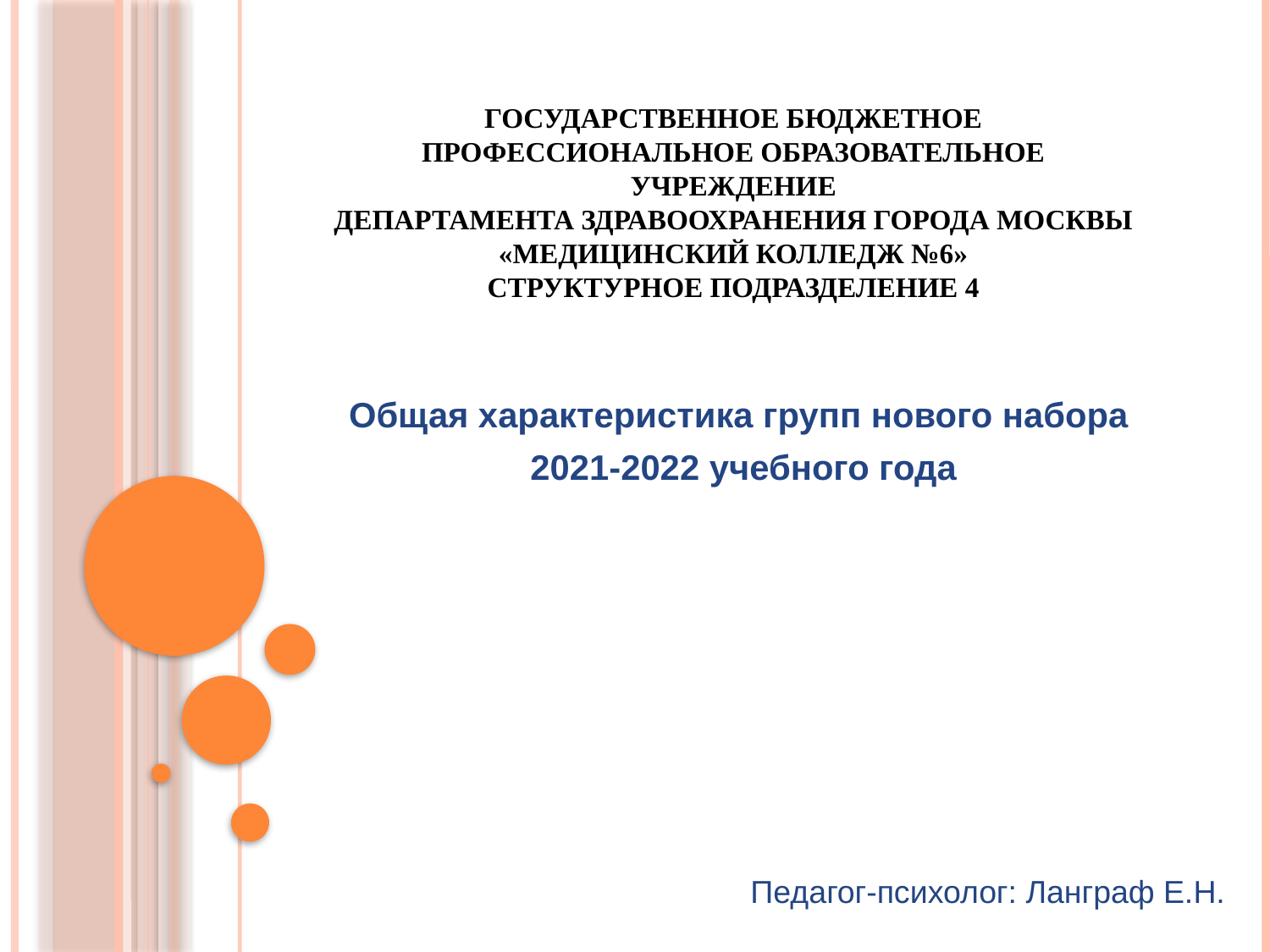

# Государственное бюджетное профессиональное образовательное учреждение Департамента здравоохранения города Москвы «Медицинский колледж №6» Структурное подразделение 4
Общая характеристика групп нового набора
2021-2022 учебного года
Педагог-психолог: Ланграф Е.Н.